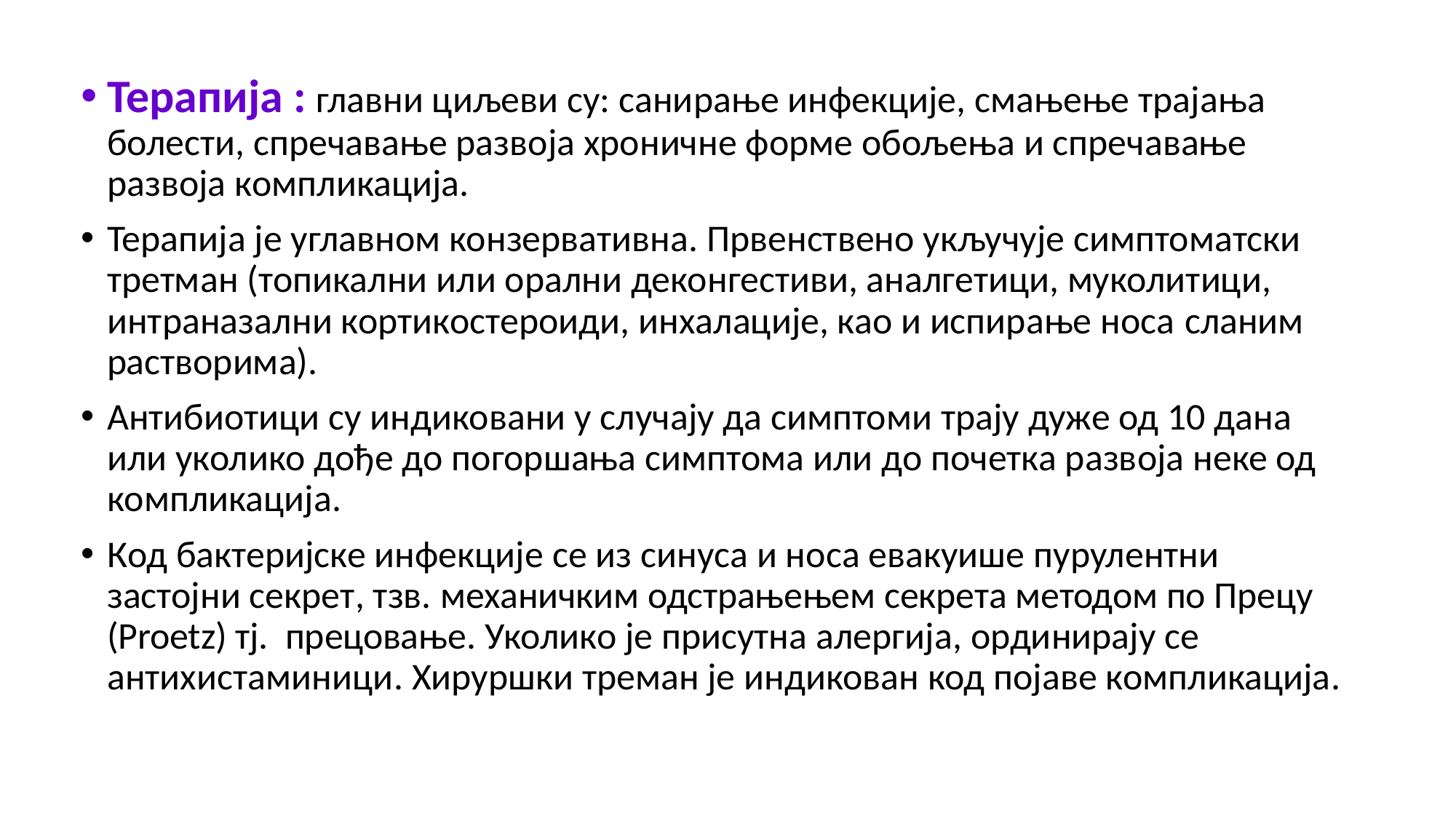

Терапија : главни циљеви су: санирање инфекције, смањење трајања болести, спречавање развоја хроничне форме обољења и спречавање развоја компликација.
Терапија је углавном конзервативна. Првенствено укључује симптоматски третман (топикални или орални деконгестиви, аналгетици, муколитици, интраназални кортикостероиди, инхалације, као и испирање носа сланим растворима).
Антибиотици су индиковани у случају да симптоми трају дуже од 10 дана или уколико дође до погоршања симптома или до почетка развоја неке од компликација.
Код бактеријске инфекције се из синуса и носа евакуише пурулентни застојни секрет, тзв. механичким одстрањењем секрета методом по Прецу (Proetz) тј.  прецовање. Уколико је присутна алергија, ординирају се антихистаминици. Хируршки треман је индикован код појаве компликација.